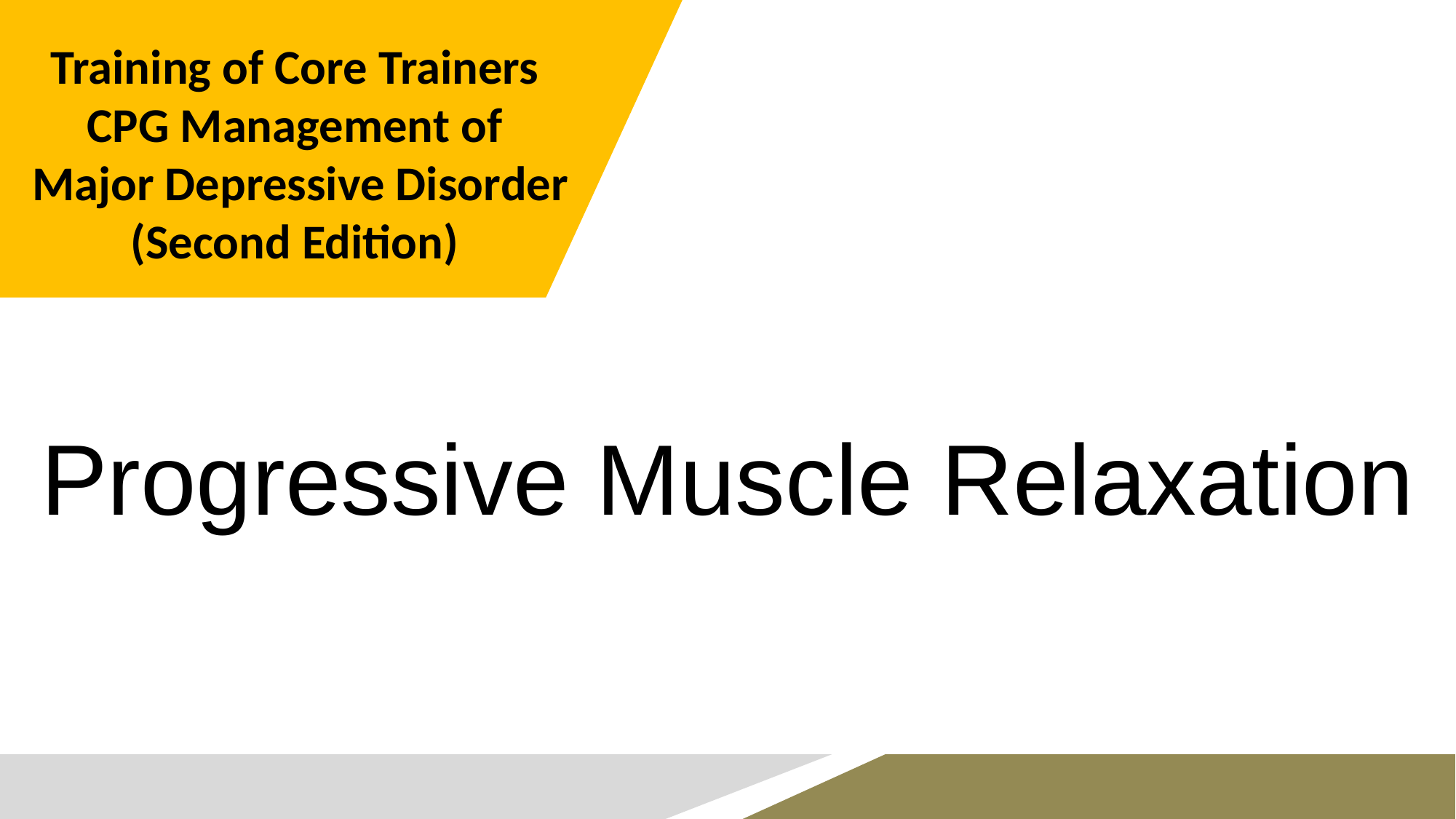

Training of Core Trainers
CPG Management of
Major Depressive Disorder
(Second Edition)

Progressive Muscle Relaxation